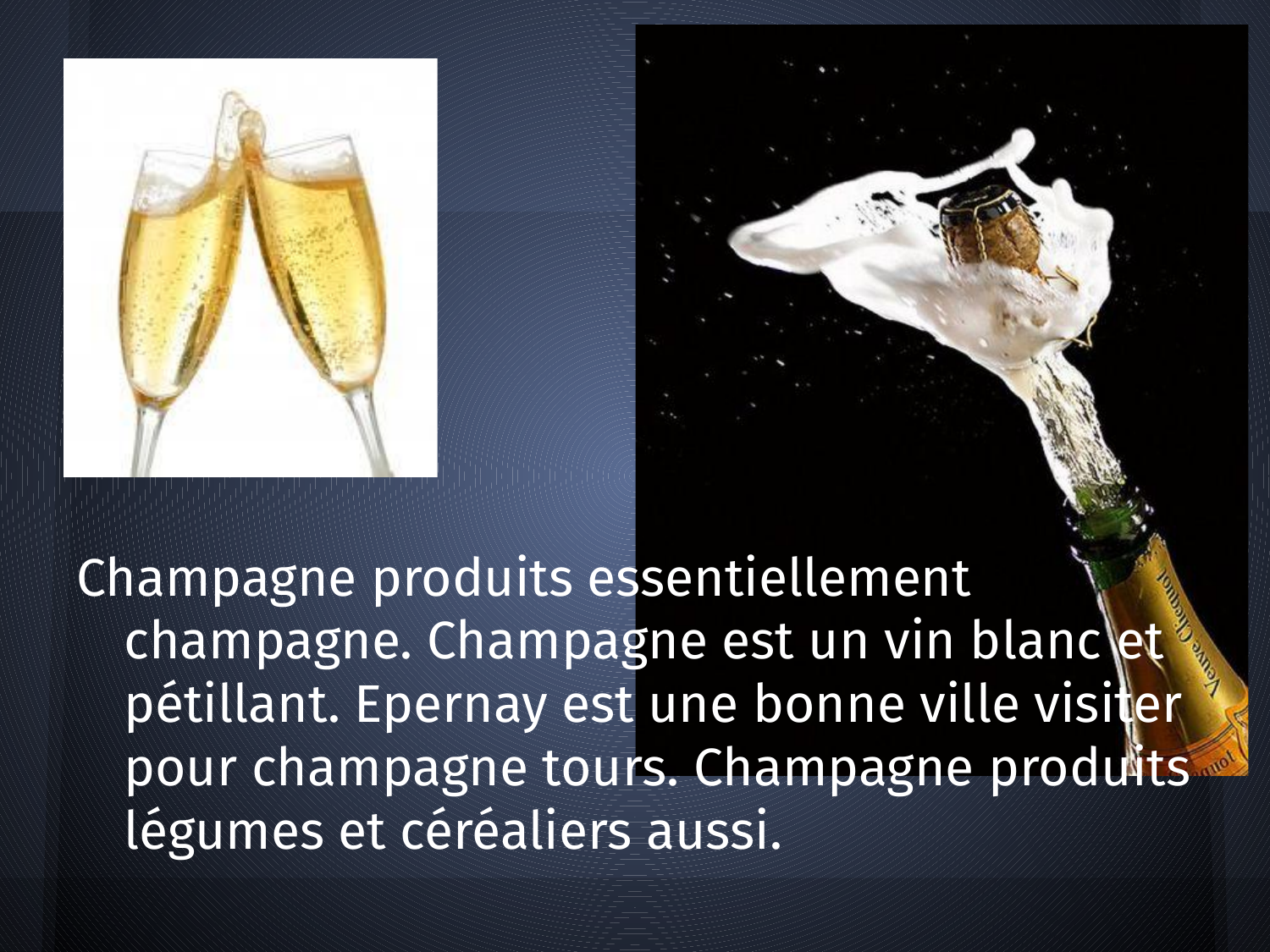

Champagne produits essentiellement champagne. Champagne est un vin blanc et pétillant. Epernay est une bonne ville visiter pour champagne tours. Champagne produits légumes et céréaliers aussi.